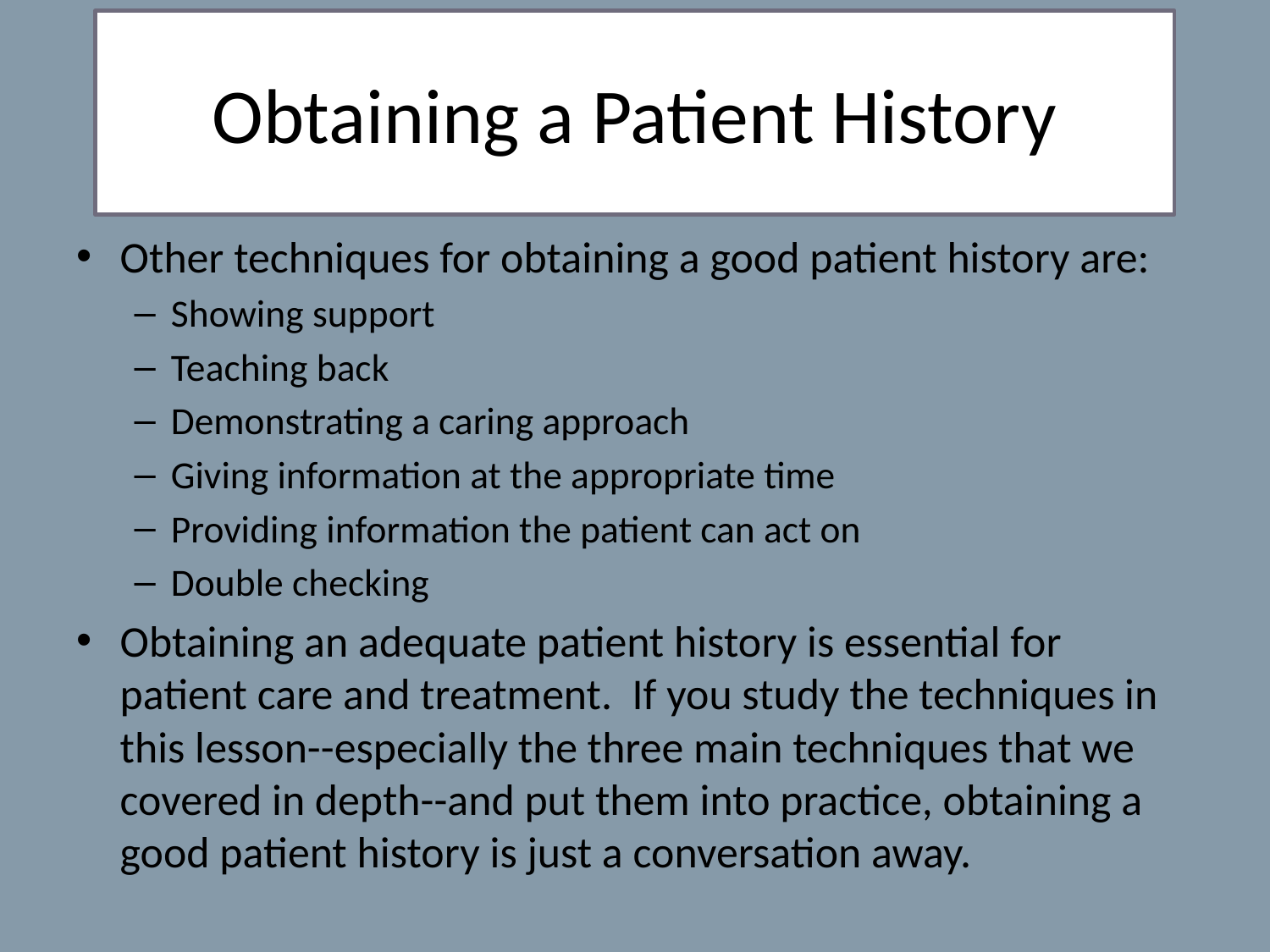

Obtaining a Patient History
Other techniques for obtaining a good patient history are:
Showing support
Teaching back
Demonstrating a caring approach
Giving information at the appropriate time
Providing information the patient can act on
Double checking
Obtaining an adequate patient history is essential for patient care and treatment.  If you study the techniques in this lesson--especially the three main techniques that we covered in depth--and put them into practice, obtaining a good patient history is just a conversation away.